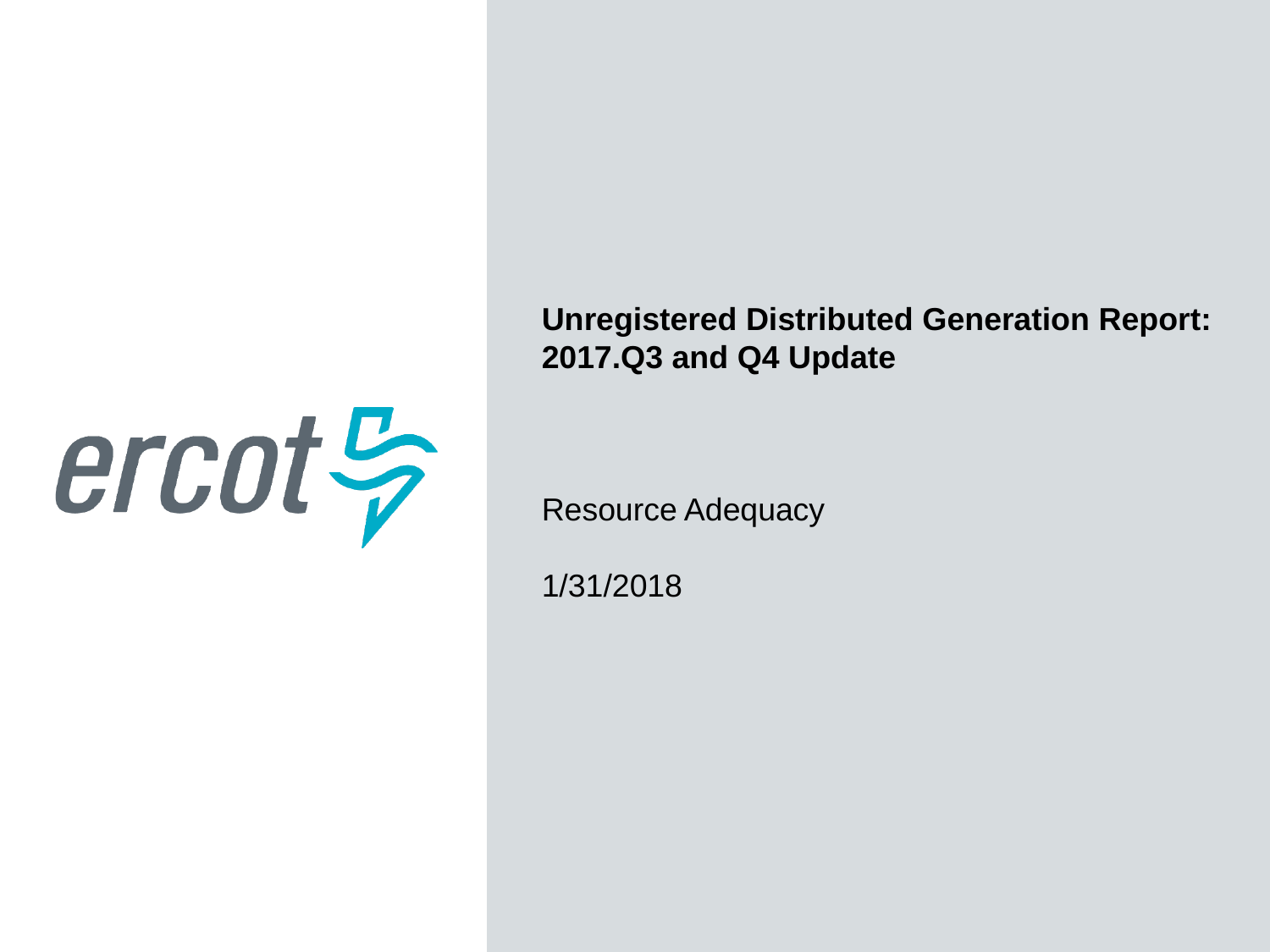

Unregistered Distributed Generation Report:
2017.Q3 and Q4 Update

Resource Adequacy

1/31/2018